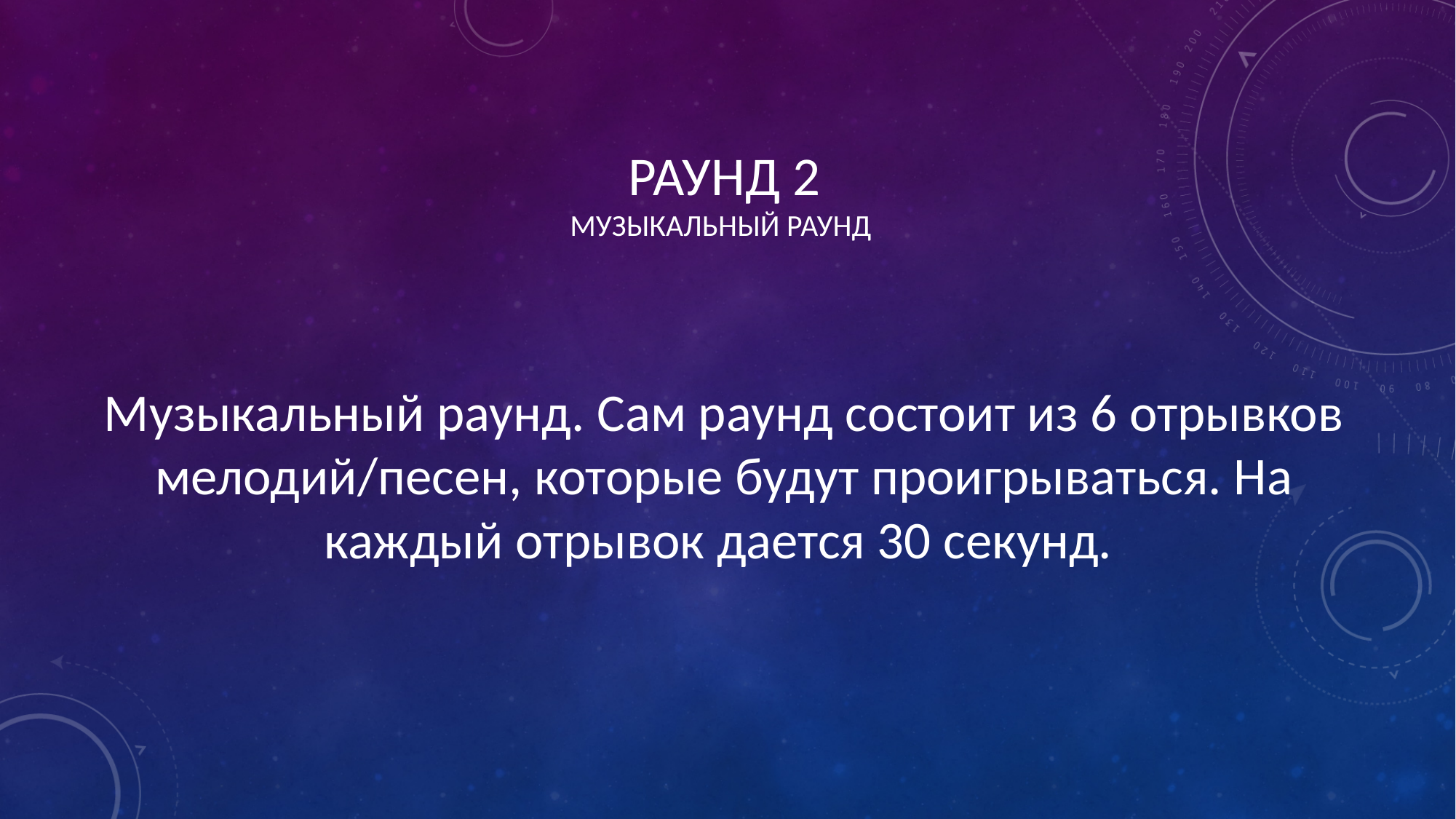

# Раунд 2 музыкальный раунд
Музыкальный раунд. Сам раунд состоит из 6 отрывков мелодий/песен, которые будут проигрываться. На каждый отрывок дается 30 секунд.